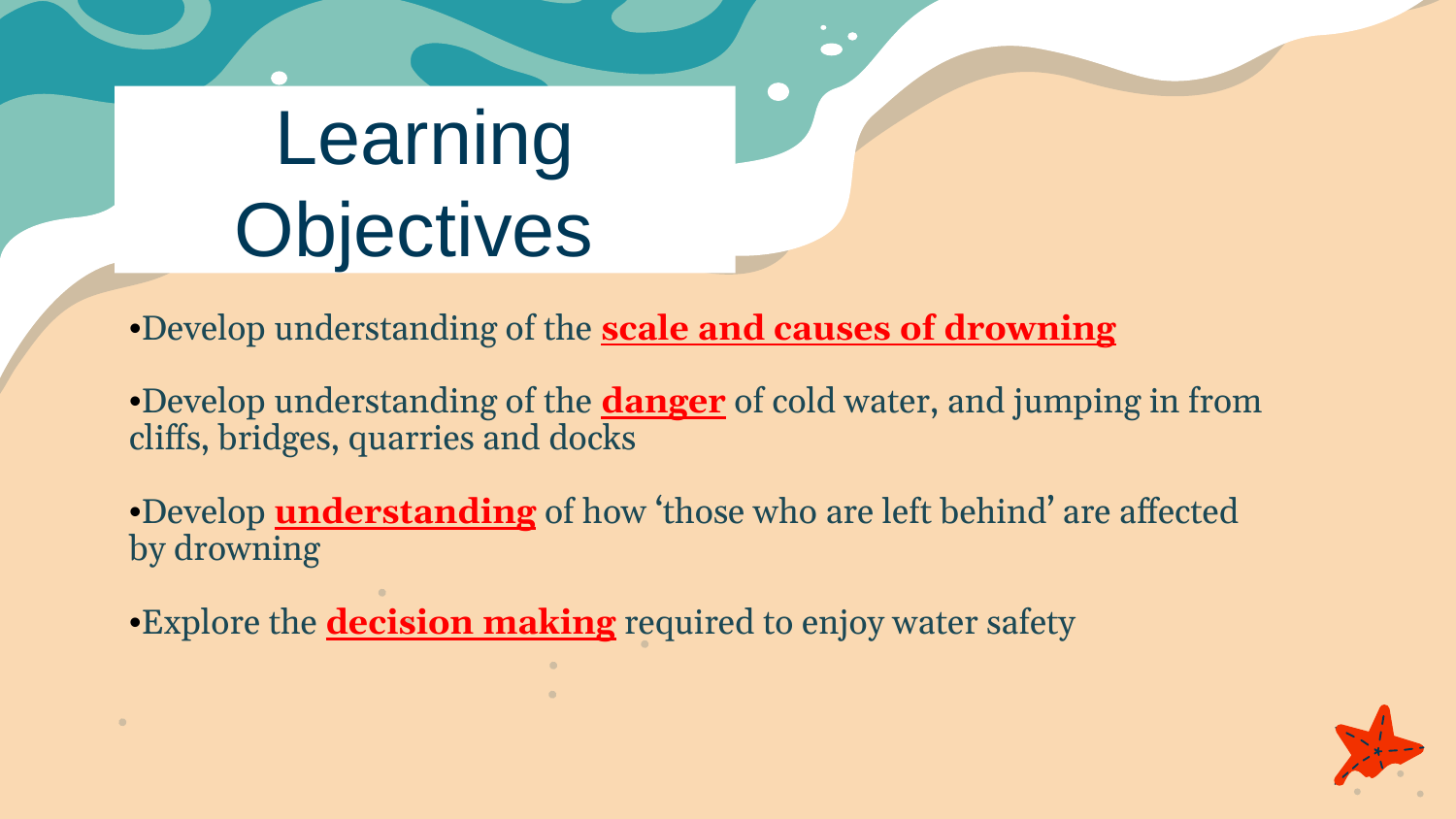

# Learning Objectives
•Develop understanding of the scale and causes of drowning
•Develop understanding of the danger of cold water, and jumping in from cliffs, bridges, quarries and docks
•Develop understanding of how ‘those who are left behind’ are affected by drowning
•Explore the decision making required to enjoy water safety